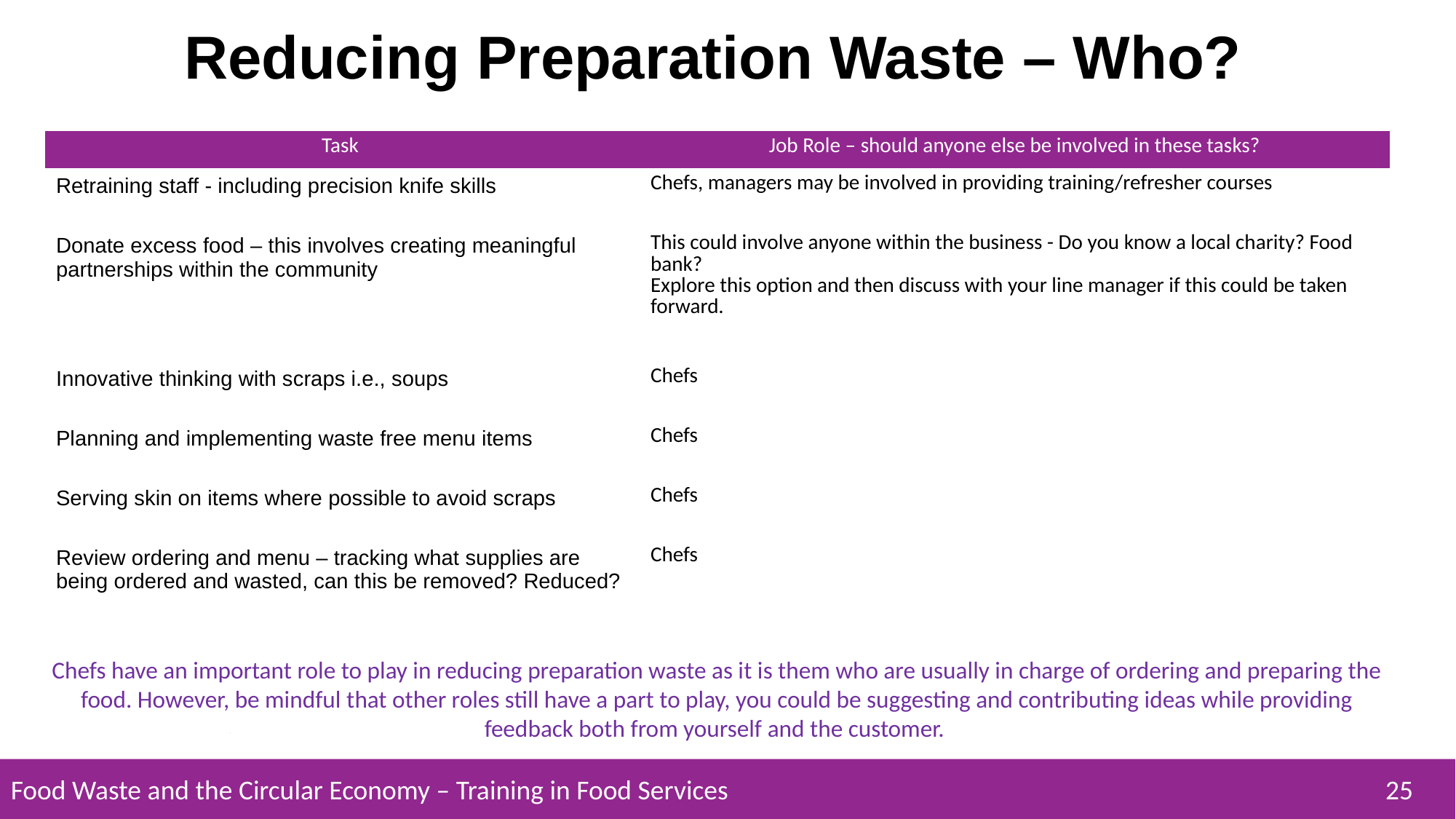

Reducing Preparation Waste – Who?
| Task | Job Role – should anyone else be involved in these tasks? |
| --- | --- |
| Retraining staff - including precision knife skills | Chefs, managers may be involved in providing training/refresher courses |
| Donate excess food – this involves creating meaningful partnerships within the community | This could involve anyone within the business - Do you know a local charity? Food bank? Explore this option and then discuss with your line manager if this could be taken forward. |
| Innovative thinking with scraps i.e., soups | Chefs |
| Planning and implementing waste free menu items | Chefs |
| Serving skin on items where possible to avoid scraps | Chefs |
| Review ordering and menu – tracking what supplies are being ordered and wasted, can this be removed? Reduced? | Chefs |
Chefs have an important role to play in reducing preparation waste as it is them who are usually in charge of ordering and preparing the food. However, be mindful that other roles still have a part to play, you could be suggesting and contributing ideas while providing feedback both from yourself and the customer.